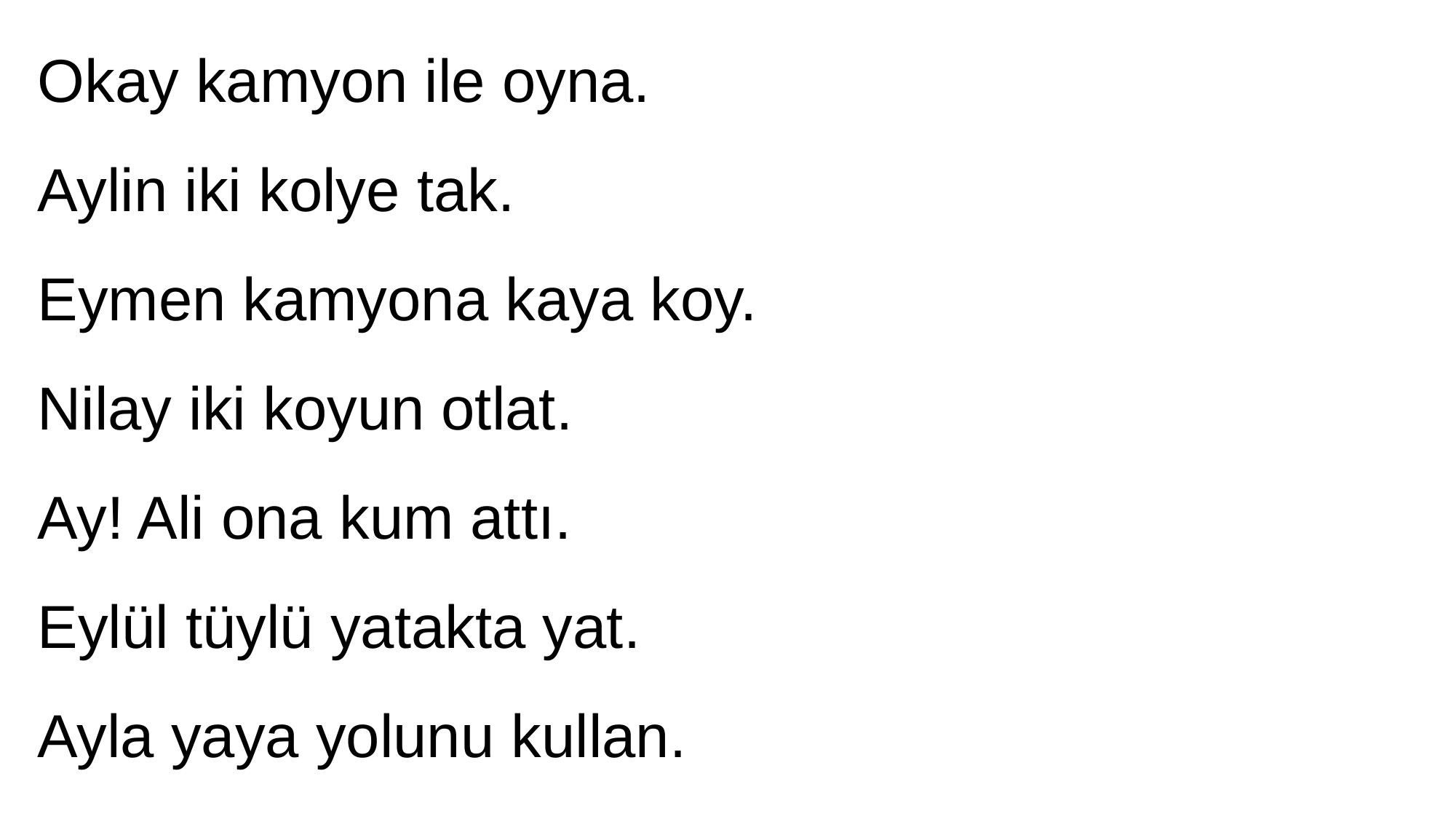

Okay kamyon ile oyna.
Aylin iki kolye tak.
Eymen kamyona kaya koy.
Nilay iki koyun otlat.
Ay! Ali ona kum attı.
Eylül tüylü yatakta yat.
Ayla yaya yolunu kullan.